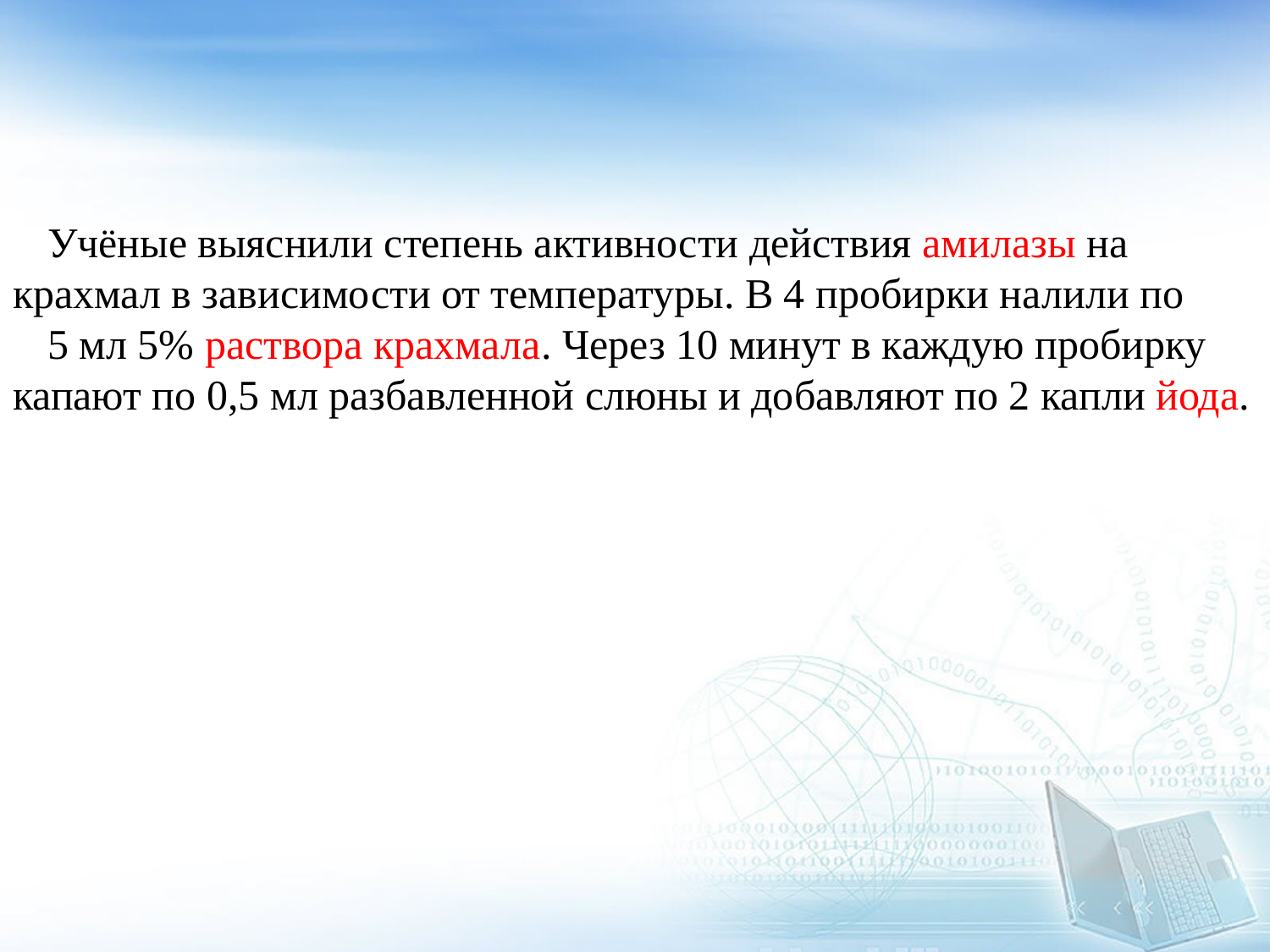

Учёные выяснили степень активности действия амилазы на крахмал в зависимости от температуры. В 4 пробирки налили по
5 мл 5% раствора крахмала. Через 10 минут в каждую пробирку капают по 0,5 мл разбавленной слюны и добавляют по 2 капли йода.